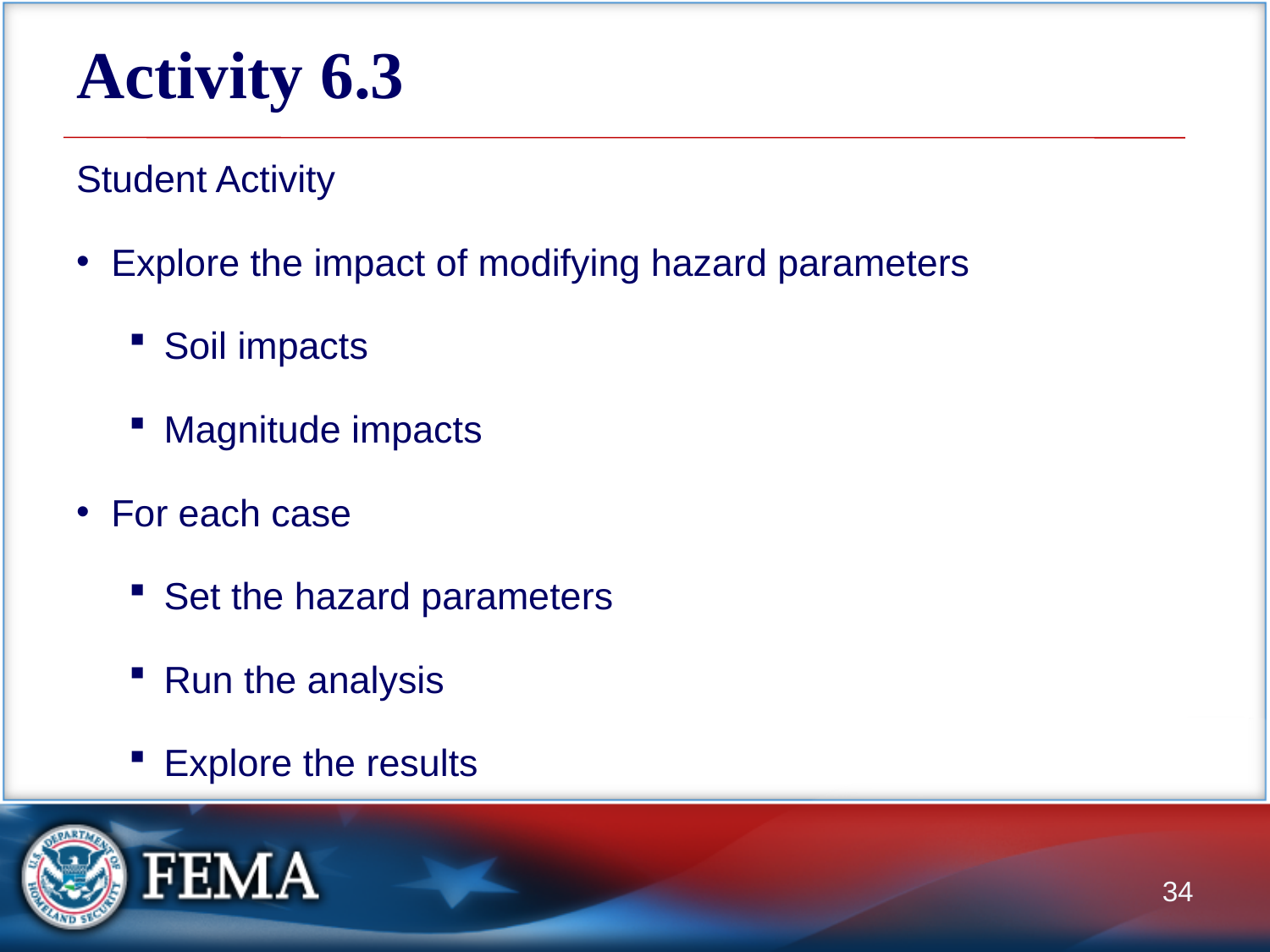

# Activity 6.3
Student Activity
Explore the impact of modifying hazard parameters
Soil impacts
Magnitude impacts
For each case
Set the hazard parameters
Run the analysis
Explore the results
34